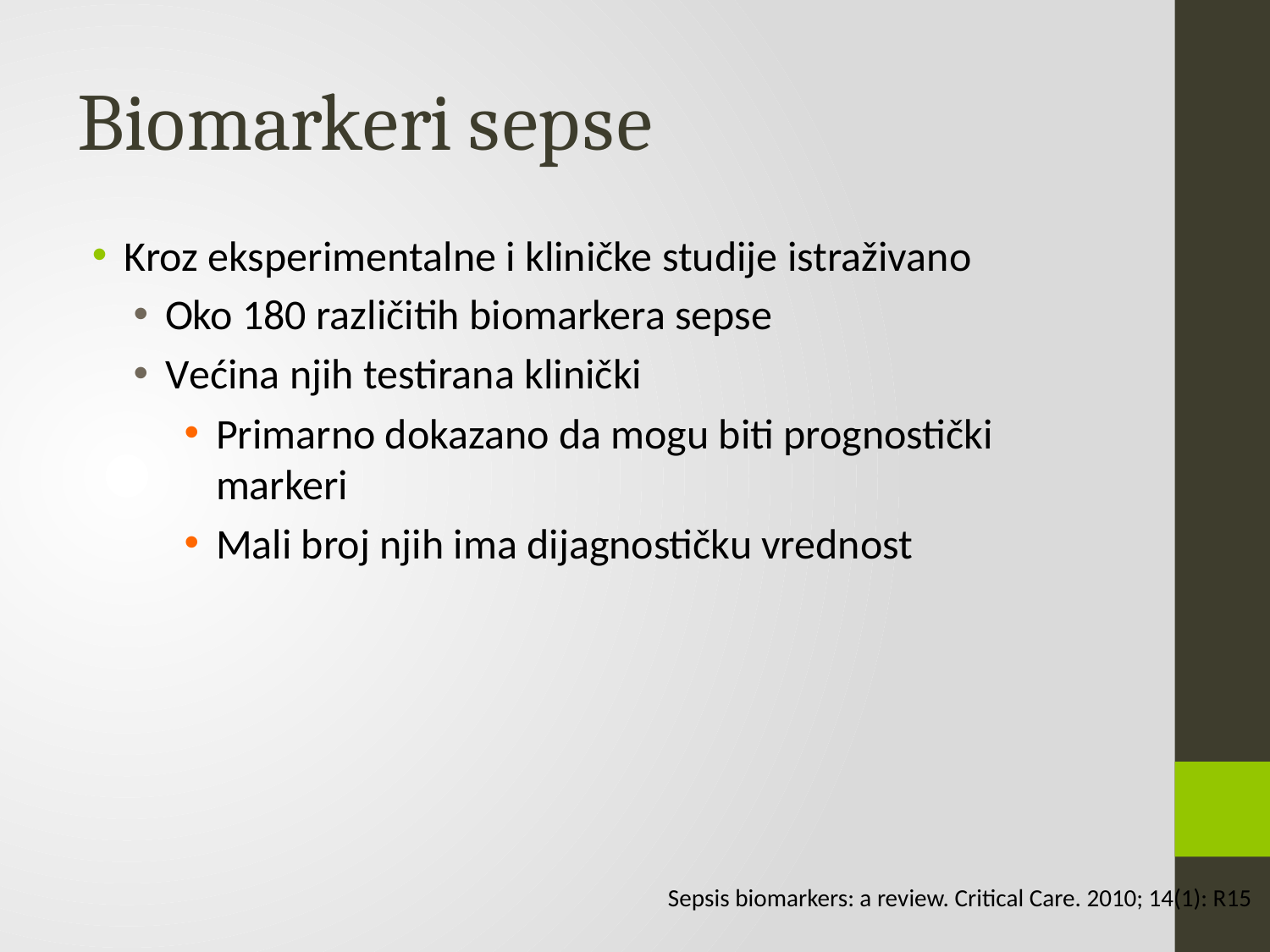

# Biomarkeri sepse
Kroz eksperimentalne i kliničke studije istraživano
Oko 180 različitih biomarkera sepse
Većina njih testirana klinički
Primarno dokazano da mogu biti prognostički markeri
Mali broj njih ima dijagnostičku vrednost
Sepsis biomarkers: a review. Critical Care. 2010; 14(1): R15